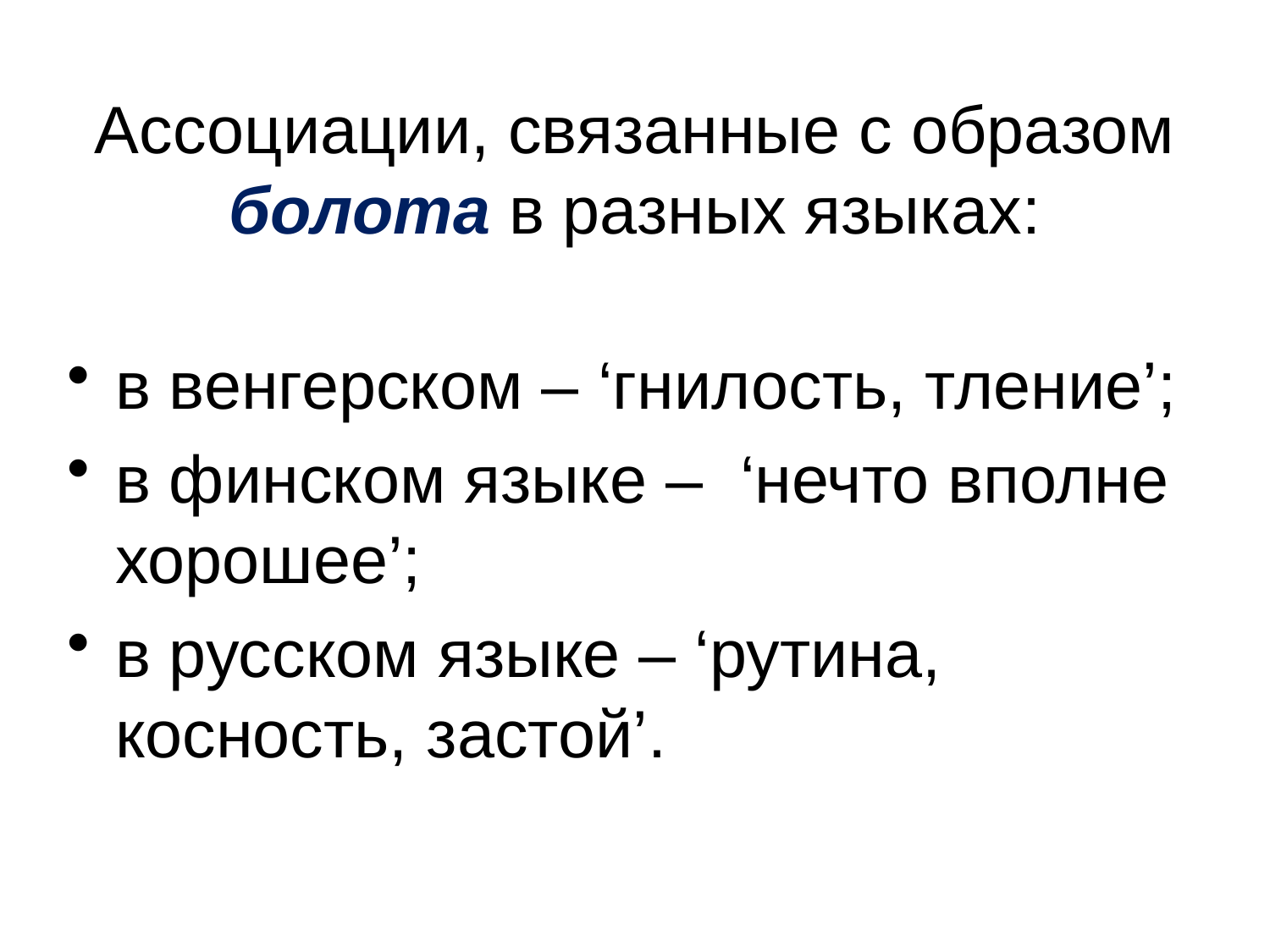

# Ассоциации, связанные с образом болота в разных языках:
в венгерском – ‘гнилость, тление’;
в финском языке –  ‘нечто вполне хорошее’;
в русском языке – ‘рутина, косность, застой’.